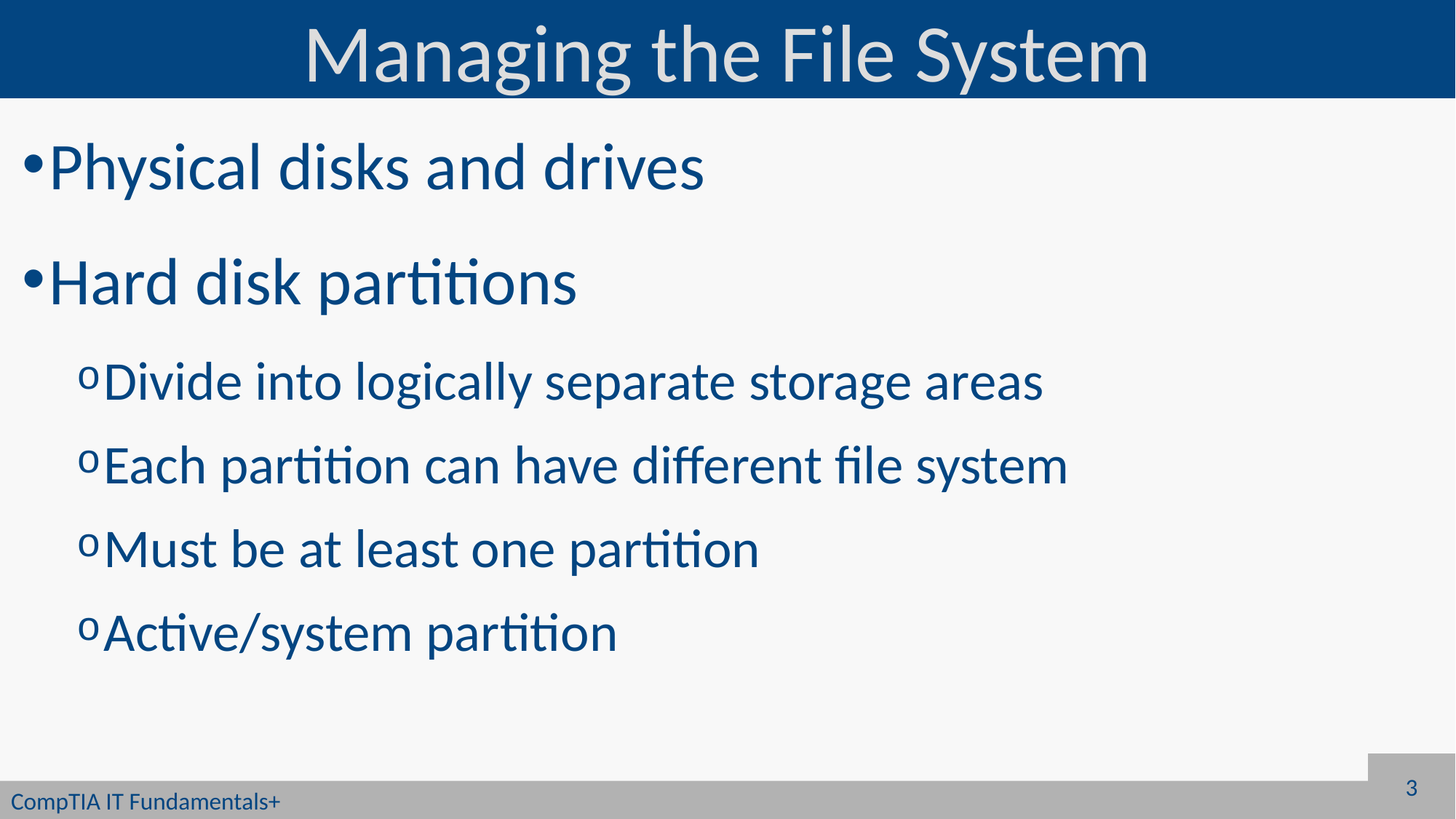

# Managing the File System
Physical disks and drives
Hard disk partitions
Divide into logically separate storage areas
Each partition can have different file system
Must be at least one partition
Active/system partition

3
CompTIA IT Fundamentals+